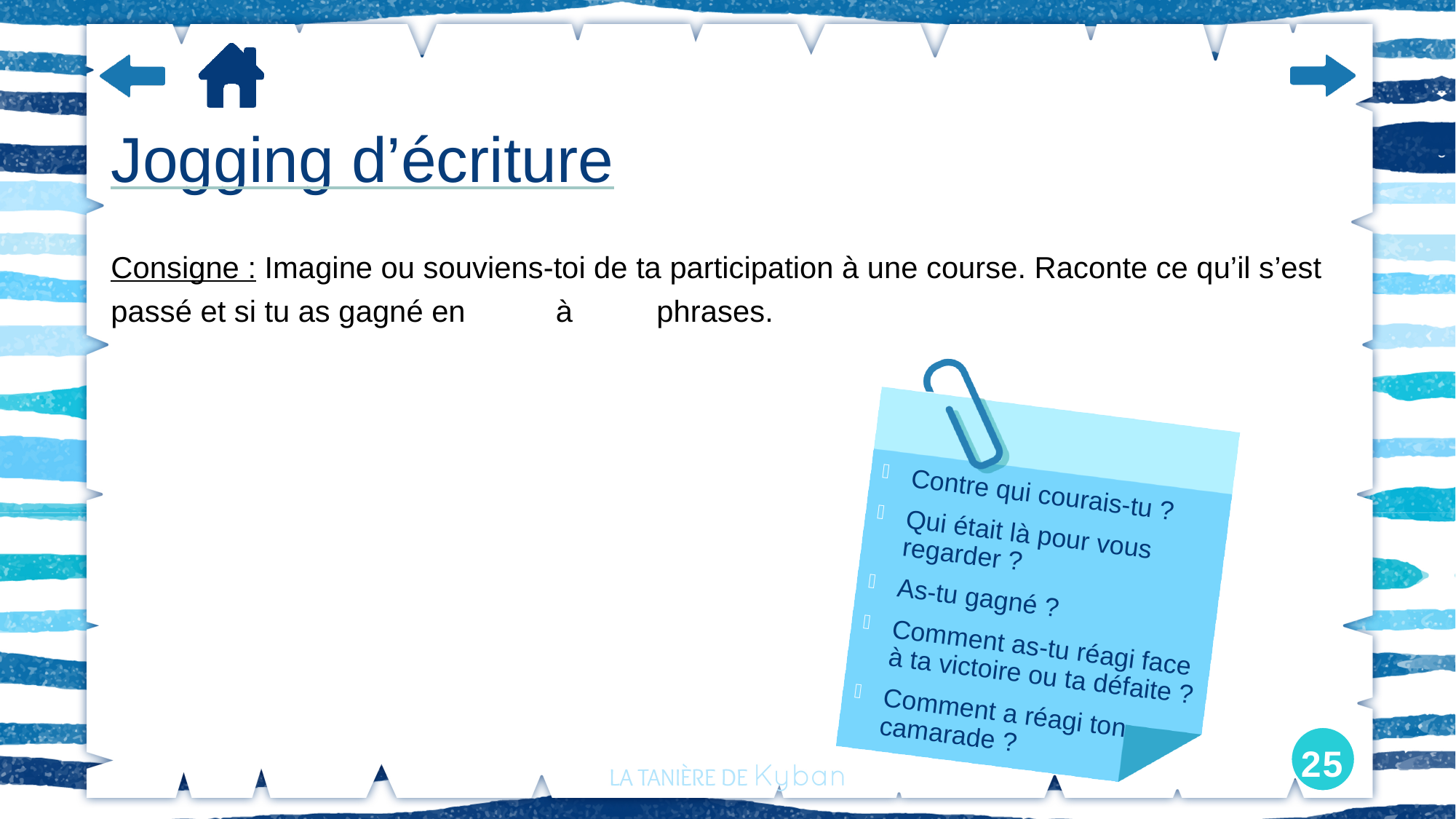

# Jogging d’écriture
Consigne : Imagine ou souviens-toi de ta participation à une course. Raconte ce qu’il s’est passé et si tu as gagné en 	 à 	phrases.
Contre qui courais-tu ?
Qui était là pour vous regarder ?
As-tu gagné ?
Comment as-tu réagi face à ta victoire ou ta défaite ?
Comment a réagi ton
camarade ?
25